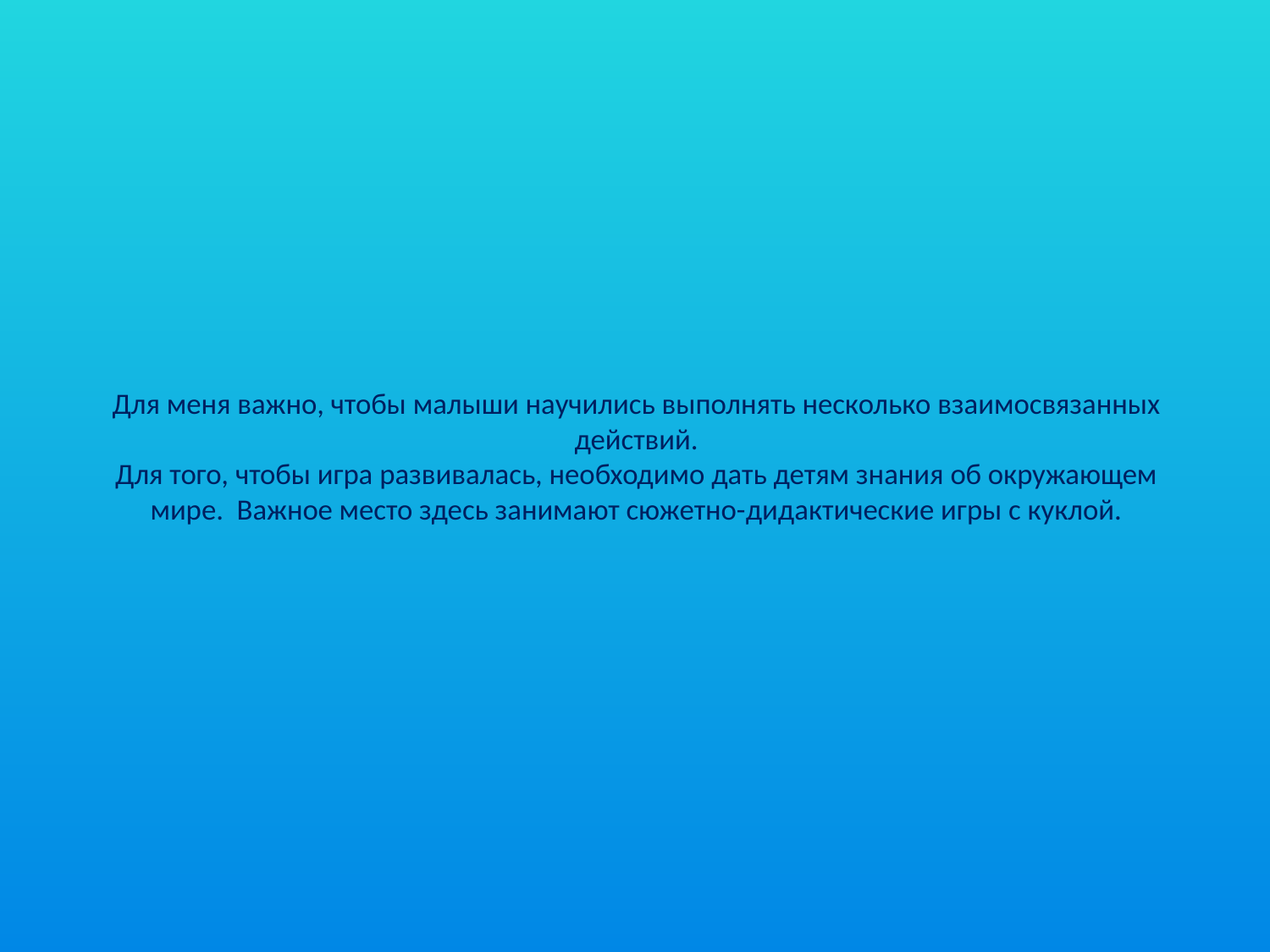

# Для меня важно, чтобы малыши научились выполнять несколько взаимосвязанных действий. Для того, чтобы игра развивалась, необходимо дать детям знания об окружающем мире.  Важное место здесь занимают сюжетно-дидактические игры с куклой.